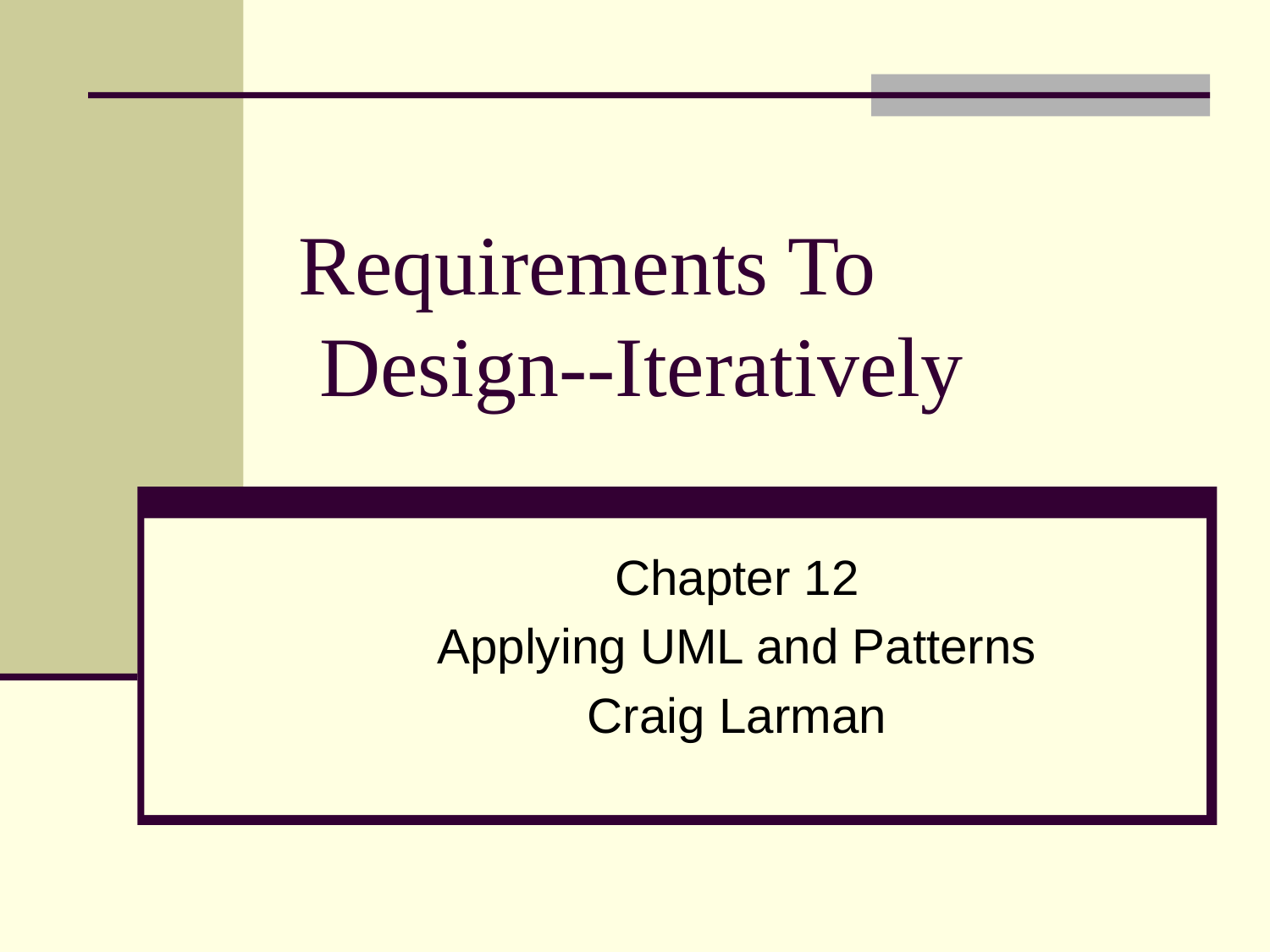

# Requirements To Design--Iteratively
Chapter 12
Applying UML and Patterns
Craig Larman